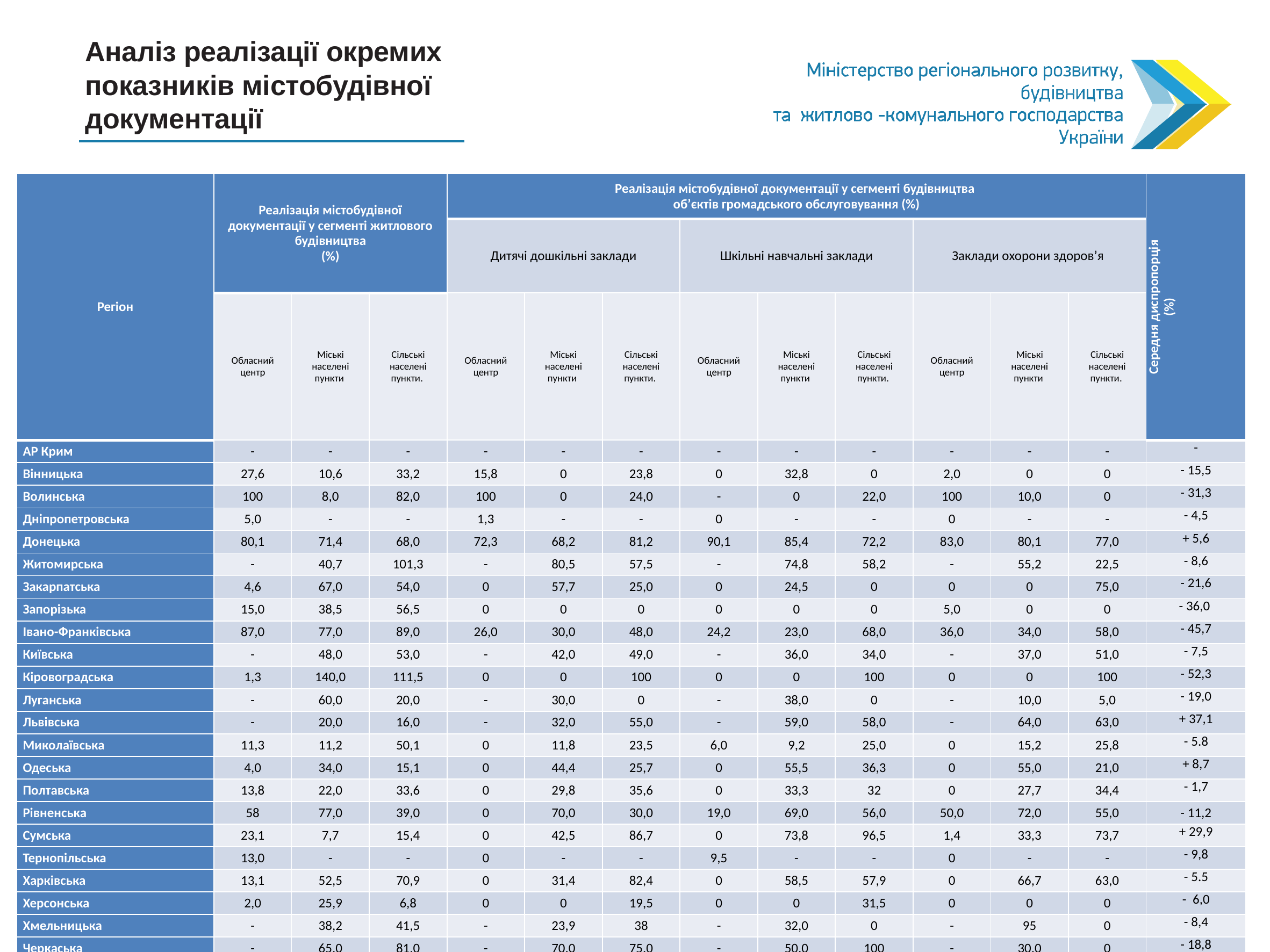

Аналіз реалізації окремих показників містобудівної документації

| Регіон | Реалізація містобудівної документації у сегменті житлового будівництва (%) |  |  | Реалізація містобудівної документації у сегменті будівництва об’єктів громадського обслуговування (%) |  |  |  |  |  |  |  |  | Середня диспропорція (%) |
| --- | --- | --- | --- | --- | --- | --- | --- | --- | --- | --- | --- | --- | --- |
|  |  |  |  | Дитячі дошкільні заклади |  |  | Шкільні навчальні заклади |  |  | Заклади охорони здоров’я |  |  |  |
|  | Обласний центр | Міські населені пункти | Сільські населені пункти. | Обласний центр | Міські населені пункти | Сільські населені пункти. | Обласний центр | Міські населені пункти | Сільські населені пункти. | Обласний центр | Міські населені пункти | Сільські населені пункти. |  |
| АР Крим | - | - | - | - | - | - | - | - | - | - | - | - | - |
| Вінницька | 27,6 | 10,6 | 33,2 | 15,8 | 0 | 23,8 | 0 | 32,8 | 0 | 2,0 | 0 | 0 | - 15,5 |
| Волинська | 100 | 8,0 | 82,0 | 100 | 0 | 24,0 | - | 0 | 22,0 | 100 | 10,0 | 0 | - 31,3 |
| Дніпропетровська | 5,0 | - | - | 1,3 | - | - | 0 | - | - | 0 | - | - | - 4,5 |
| Донецька | 80,1 | 71,4 | 68,0 | 72,3 | 68,2 | 81,2 | 90,1 | 85,4 | 72,2 | 83,0 | 80,1 | 77,0 | + 5,6 |
| Житомирська | - | 40,7 | 101,3 | - | 80,5 | 57,5 | - | 74,8 | 58,2 | - | 55,2 | 22,5 | - 8,6 |
| Закарпатська | 4,6 | 67,0 | 54,0 | 0 | 57,7 | 25,0 | 0 | 24,5 | 0 | 0 | 0 | 75,0 | - 21,6 |
| Запорізька | 15,0 | 38,5 | 56,5 | 0 | 0 | 0 | 0 | 0 | 0 | 5,0 | 0 | 0 | - 36,0 |
| Івано-Франківська | 87,0 | 77,0 | 89,0 | 26,0 | 30,0 | 48,0 | 24,2 | 23,0 | 68,0 | 36,0 | 34,0 | 58,0 | - 45,7 |
| Київська | - | 48,0 | 53,0 | - | 42,0 | 49,0 | - | 36,0 | 34,0 | - | 37,0 | 51,0 | - 7,5 |
| Кіровоградська | 1,3 | 140,0 | 111,5 | 0 | 0 | 100 | 0 | 0 | 100 | 0 | 0 | 100 | - 52,3 |
| Луганська | - | 60,0 | 20,0 | - | 30,0 | 0 | - | 38,0 | 0 | - | 10,0 | 5,0 | - 19,0 |
| Львівська | - | 20,0 | 16,0 | - | 32,0 | 55,0 | - | 59,0 | 58,0 | - | 64,0 | 63,0 | + 37,1 |
| Миколаївська | 11,3 | 11,2 | 50,1 | 0 | 11,8 | 23,5 | 6,0 | 9,2 | 25,0 | 0 | 15,2 | 25,8 | - 5.8 |
| Одеська | 4,0 | 34,0 | 15,1 | 0 | 44,4 | 25,7 | 0 | 55,5 | 36,3 | 0 | 55,0 | 21,0 | + 8,7 |
| Полтавська | 13,8 | 22,0 | 33,6 | 0 | 29,8 | 35,6 | 0 | 33,3 | 32 | 0 | 27,7 | 34,4 | - 1,7 |
| Рівненська | 58 | 77,0 | 39,0 | 0 | 70,0 | 30,0 | 19,0 | 69,0 | 56,0 | 50,0 | 72,0 | 55,0 | - 11,2 |
| Сумська | 23,1 | 7,7 | 15,4 | 0 | 42,5 | 86,7 | 0 | 73,8 | 96,5 | 1,4 | 33,3 | 73,7 | + 29,9 |
| Тернопільська | 13,0 | - | - | 0 | - | - | 9,5 | - | - | 0 | - | - | - 9,8 |
| Харківська | 13,1 | 52,5 | 70,9 | 0 | 31,4 | 82,4 | 0 | 58,5 | 57,9 | 0 | 66,7 | 63,0 | - 5.5 |
| Херсонська | 2,0 | 25,9 | 6,8 | 0 | 0 | 19,5 | 0 | 0 | 31,5 | 0 | 0 | 0 | - 6,0 |
| Хмельницька | - | 38,2 | 41,5 | - | 23,9 | 38 | - | 32,0 | 0 | - | 95 | 0 | - 8,4 |
| Черкаська | - | 65,0 | 81,0 | - | 70,0 | 75,0 | - | 50,0 | 100 | - | 30,0 | 0 | - 18,8 |
| Чернівецька | 2,3 | - | - | 0 | - | - | 0 | - | - | 0 | - | - | - 2,3 |
| Чернігівська | 50,0 | 0,76 | 2,1 | 0 | 0 | 0 | 0 | 0 | 0 | 0 | 0 | 0 | - 17,6 |
| м. Київ | 81,0 | - | - | 45,0 | - | - | 59,0 | - | - | 67,4 | - | - | - 23,8 |
| Всього |  |  |  |  |  |  |  |  |  |  |  |  | 17,4 |